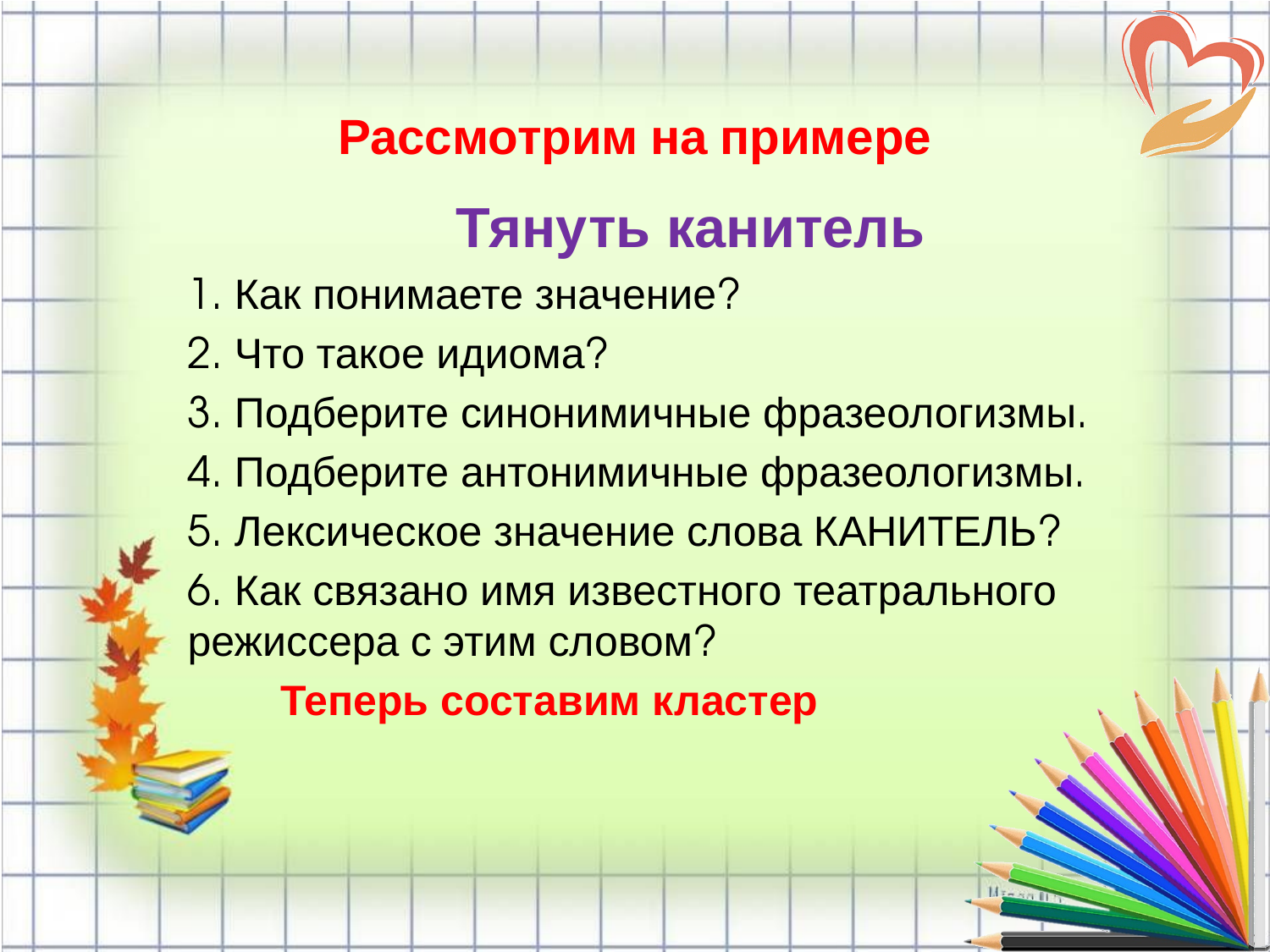

# Рассмотрим на примере
Тянуть канитель
1. Как понимаете значение?
2. Что такое идиома?
3. Подберите синонимичные фразеологизмы.
4. Подберите антонимичные фразеологизмы.
5. Лексическое значение слова КАНИТЕЛЬ?
6. Как связано имя известного театрального режиссера с этим словом?
        Теперь составим кластер